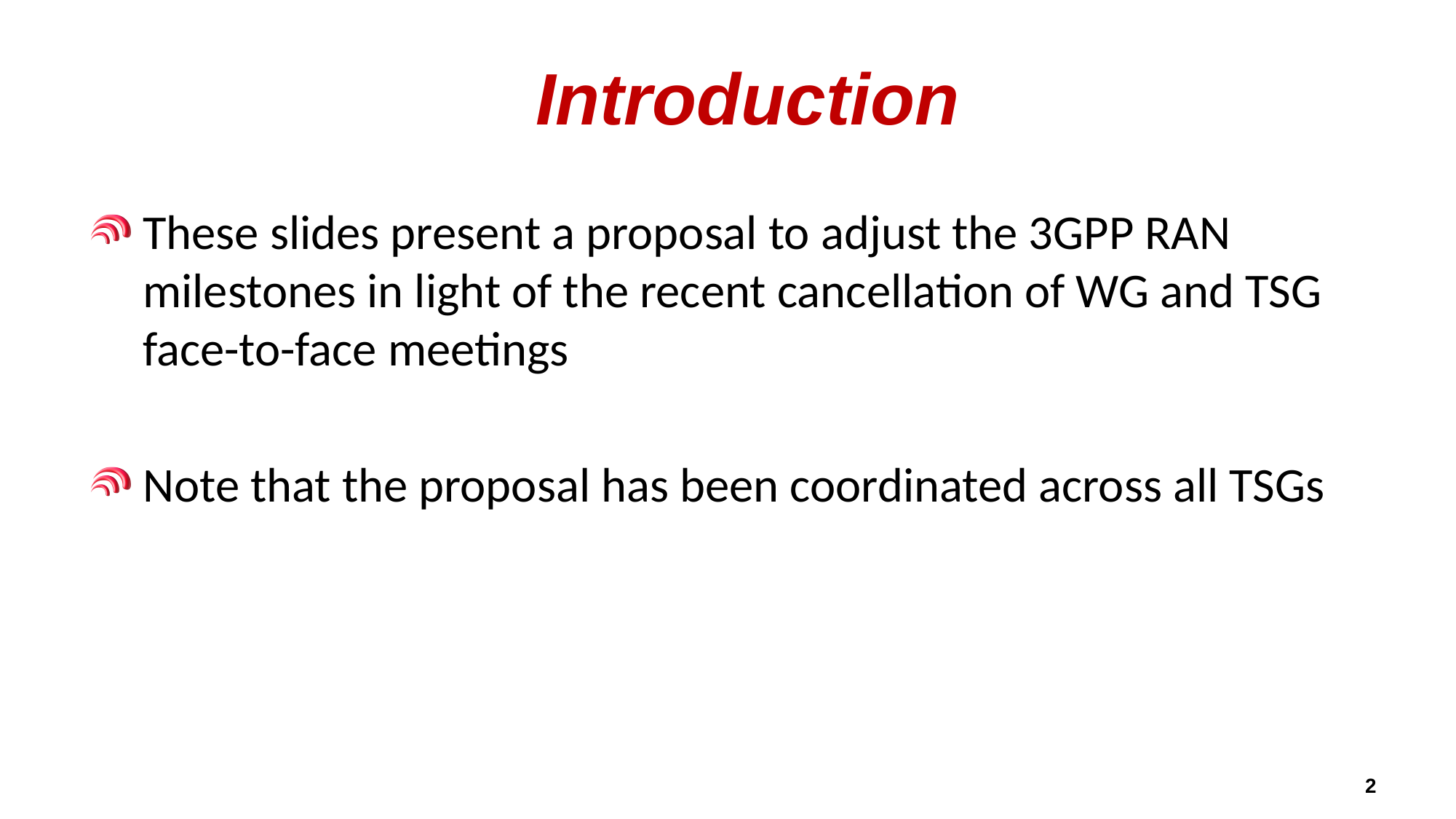

# Introduction
These slides present a proposal to adjust the 3GPP RAN milestones in light of the recent cancellation of WG and TSG face-to-face meetings

Note that the proposal has been coordinated across all TSGs